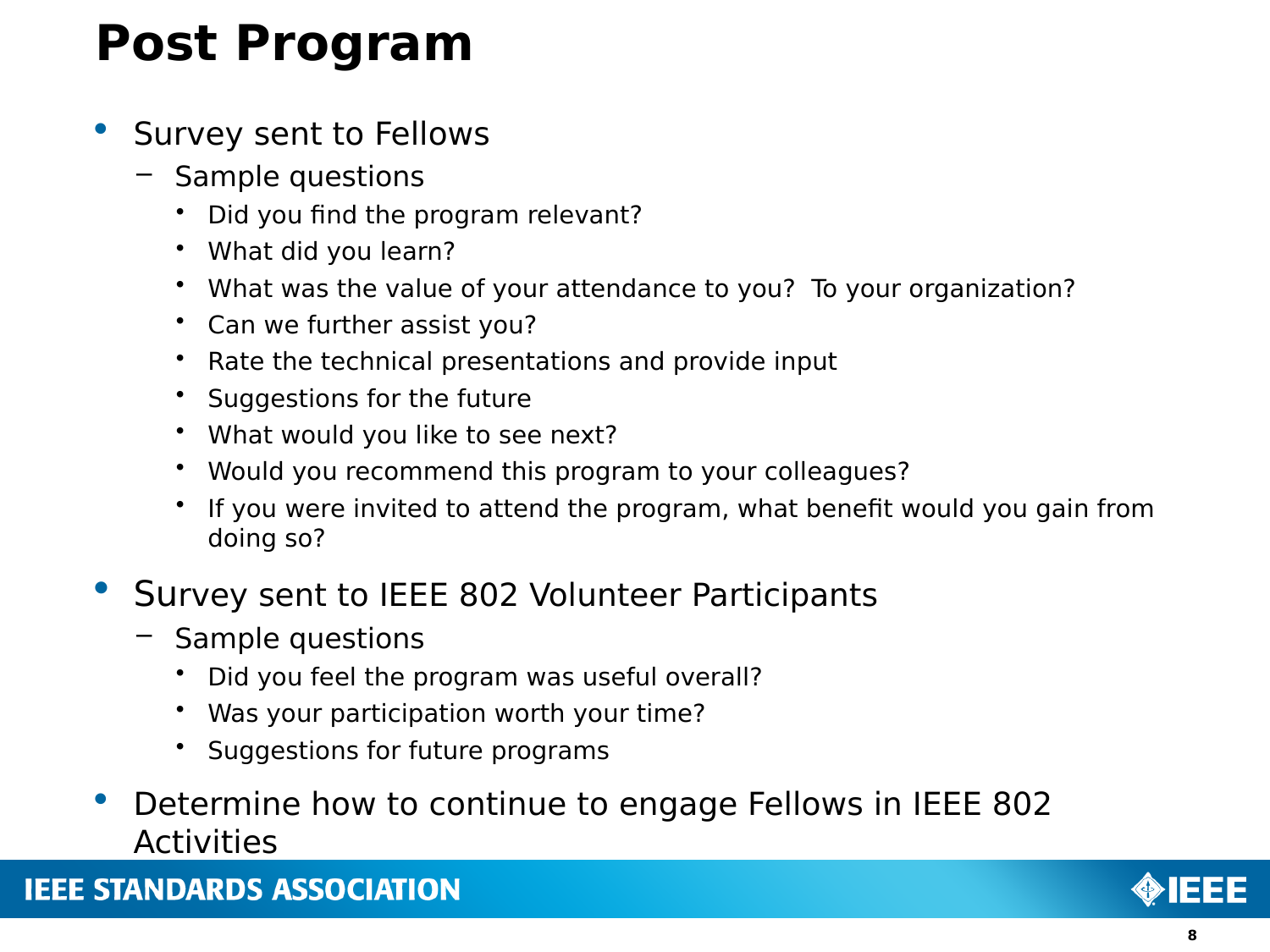

# Post Program
Survey sent to Fellows
Sample questions
Did you find the program relevant?
What did you learn?
What was the value of your attendance to you?  To your organization?
Can we further assist you?
Rate the technical presentations and provide input
Suggestions for the future
What would you like to see next?
Would you recommend this program to your colleagues?
If you were invited to attend the program, what benefit would you gain from doing so?
Survey sent to IEEE 802 Volunteer Participants
Sample questions
Did you feel the program was useful overall?
Was your participation worth your time?
Suggestions for future programs
Determine how to continue to engage Fellows in IEEE 802 Activities

8